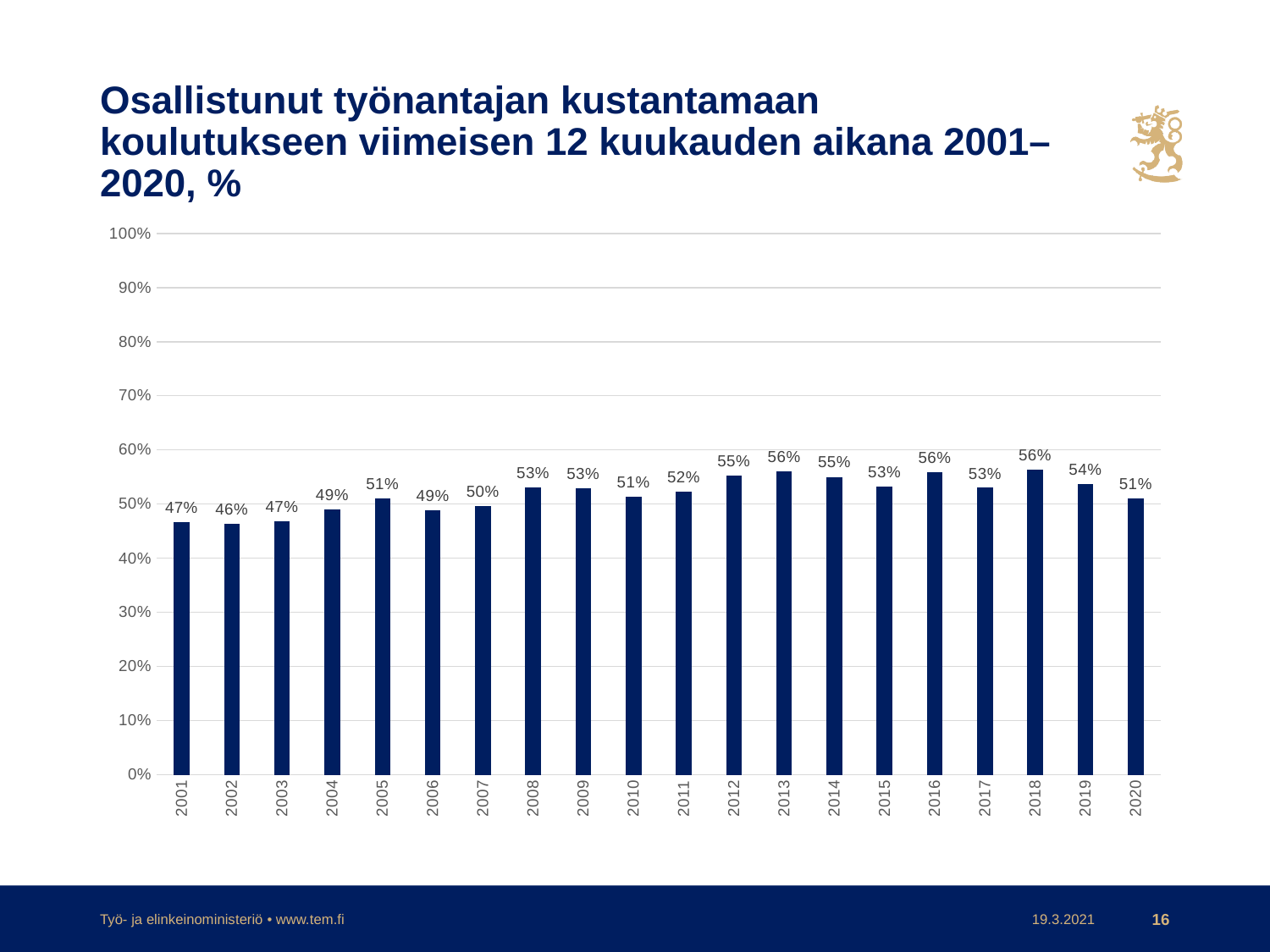

# Osallistunut työnantajan kustantamaan koulutukseen viimeisen 12 kuukauden aikana 2001–2020, %

### Chart

| Category |  |
|---|---|
| 2001 | 0.4660950896336711 |
| 2002 | 0.4637345679012346 |
| 2003 | 0.4681020733652312 |
| 2004 | 0.48967795210569776 |
| 2005 | 0.51 |
| 2006 | 0.4890965732087228 |
| 2007 | 0.496617050067659 |
| 2008 | 0.5313014827018122 |
| 2009 | 0.5293560606060606 |
| 2010 | 0.5137701804368471 |
| 2011 | 0.5224252491694352 |
| 2012 | 0.5529032258064516 |
| 2013 | 0.56 |
| 2014 | 0.5503199534613147 |
| 2015 | 0.5324899367452559 |
| 2016 | 0.559040590405904 |
| 2017 | 0.53 |
| 2018 | 0.5631067961165048 |
| 2019 | 0.536381197681906 |
| 2020 | 0.51 |
Työ- ja elinkeinoministeriö • www.tem.fi
19.3.2021
16